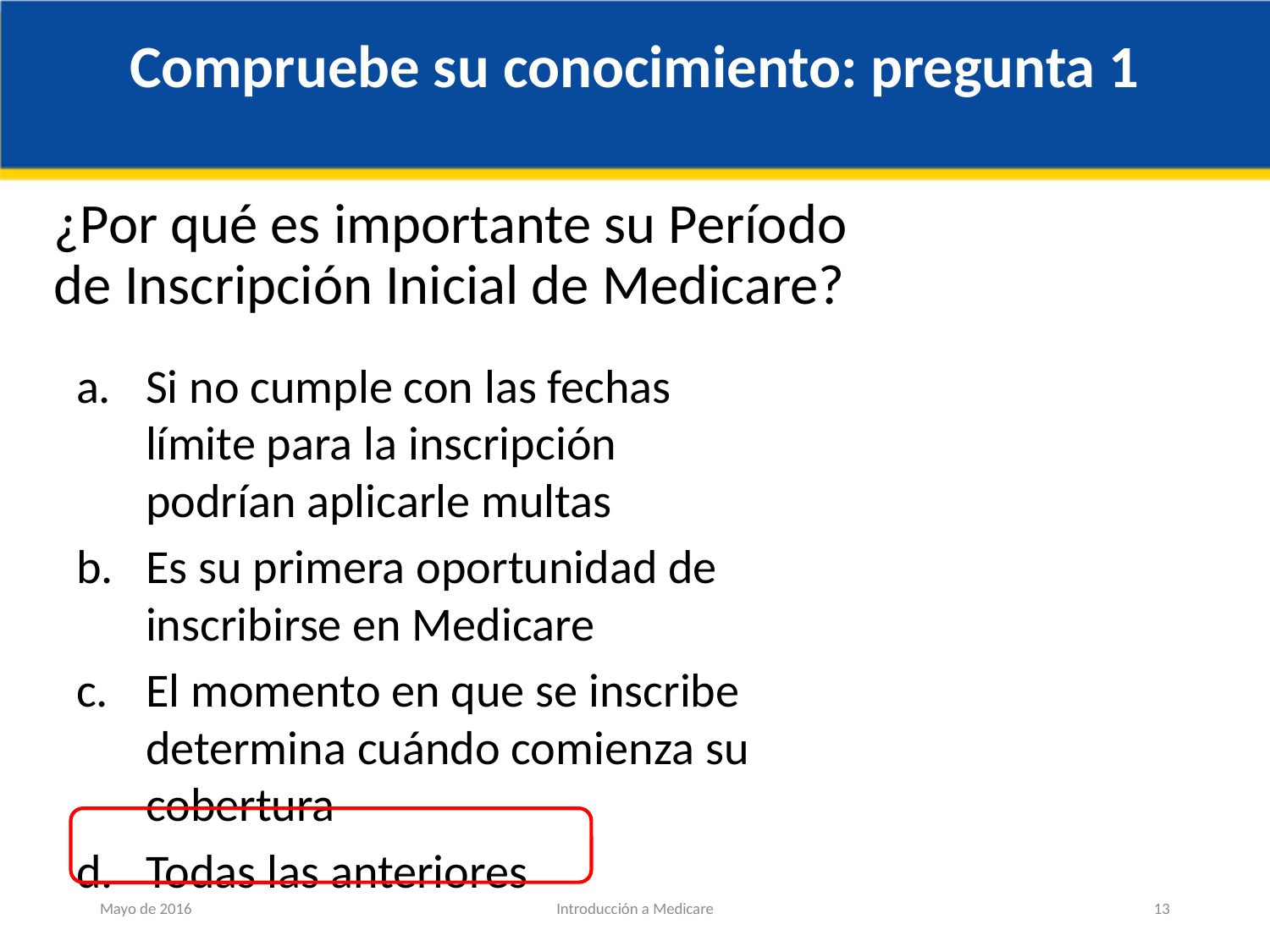

Compruebe su conocimiento: pregunta 1
# ¿Por qué es importante su Período de Inscripción Inicial de Medicare?
Si no cumple con las fechas límite para la inscripción podrían aplicarle multas
Es su primera oportunidad de inscribirse en Medicare
El momento en que se inscribe determina cuándo comienza su cobertura
Todas las anteriores

Mayo de 2016
Introducción a Medicare
13